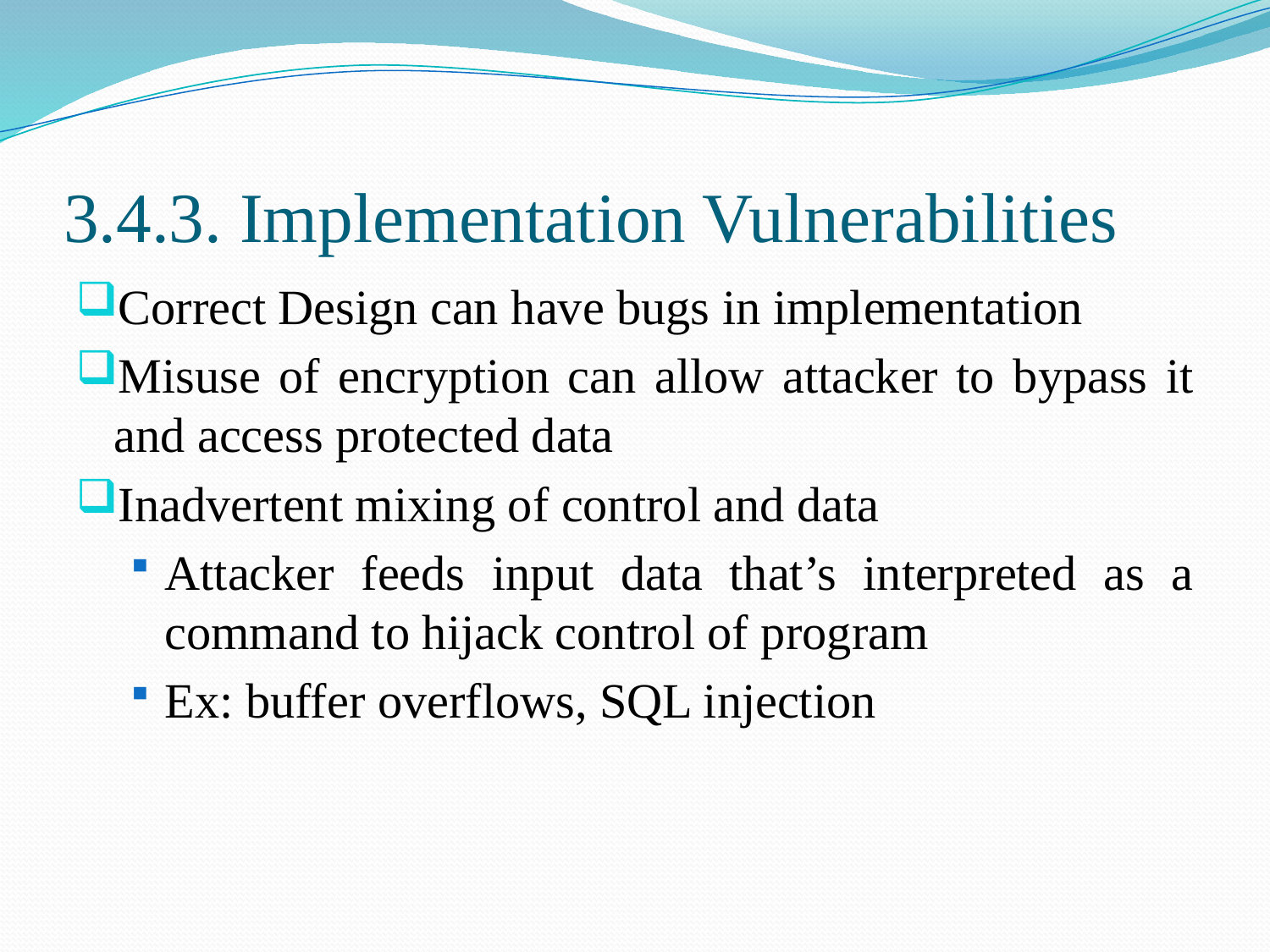

# 3.4.3. Implementation Vulnerabilities
Correct Design can have bugs in implementation
Misuse of encryption can allow attacker to bypass it and access protected data
Inadvertent mixing of control and data
Attacker feeds input data that’s interpreted as a command to hijack control of program
Ex: buffer overflows, SQL injection